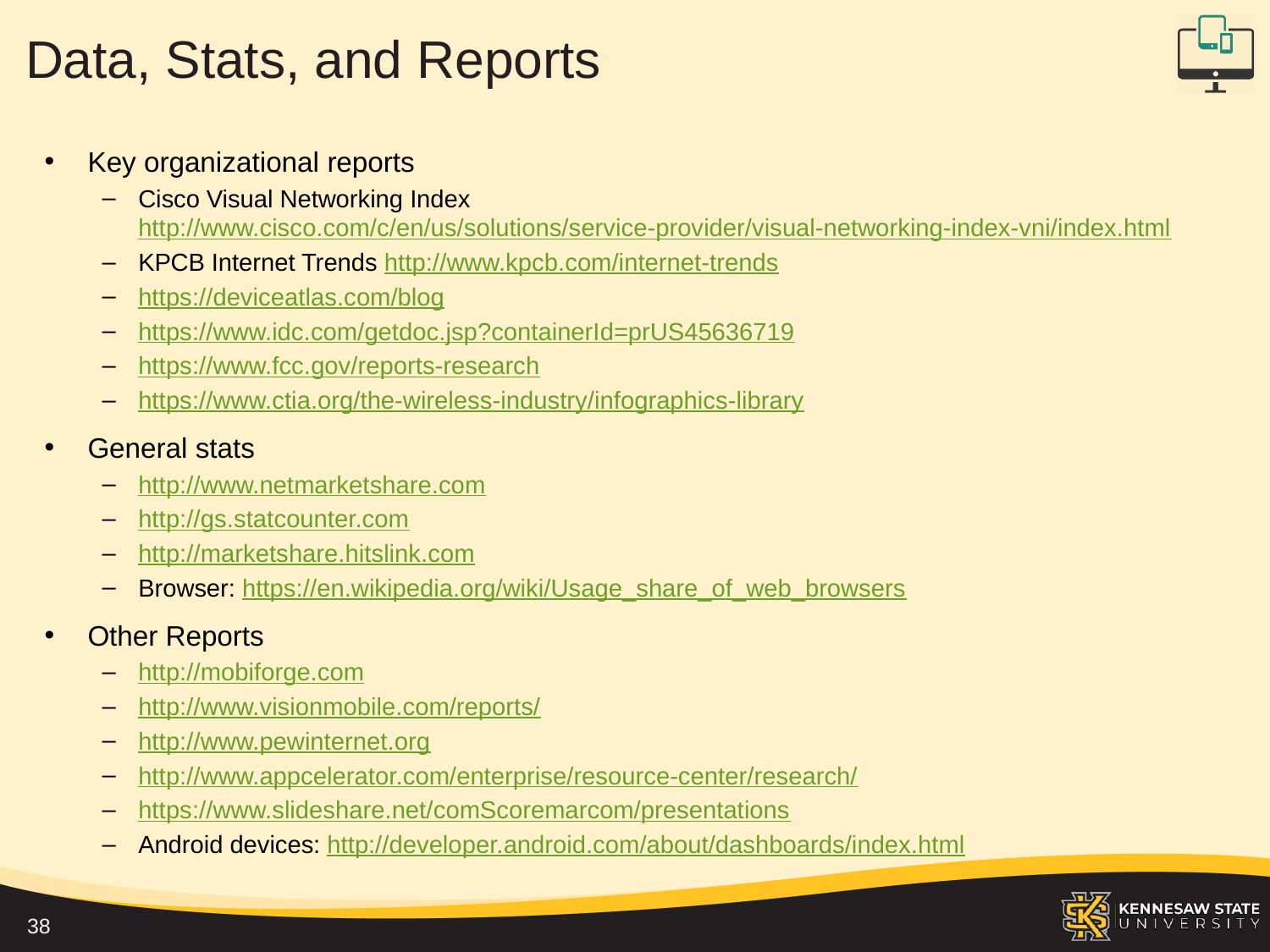

# Data, Stats, and Reports
Key organizational reports
Cisco Visual Networking Index http://www.cisco.com/c/en/us/solutions/service-provider/visual-networking-index-vni/index.html
KPCB Internet Trends http://www.kpcb.com/internet-trends
https://deviceatlas.com/blog
https://www.idc.com/getdoc.jsp?containerId=prUS45636719
https://www.fcc.gov/reports-research
https://www.ctia.org/the-wireless-industry/infographics-library
General stats
http://www.netmarketshare.com
http://gs.statcounter.com
http://marketshare.hitslink.com
Browser: https://en.wikipedia.org/wiki/Usage_share_of_web_browsers
Other Reports
http://mobiforge.com
http://www.visionmobile.com/reports/
http://www.pewinternet.org
http://www.appcelerator.com/enterprise/resource-center/research/
https://www.slideshare.net/comScoremarcom/presentations
Android devices: http://developer.android.com/about/dashboards/index.html
38